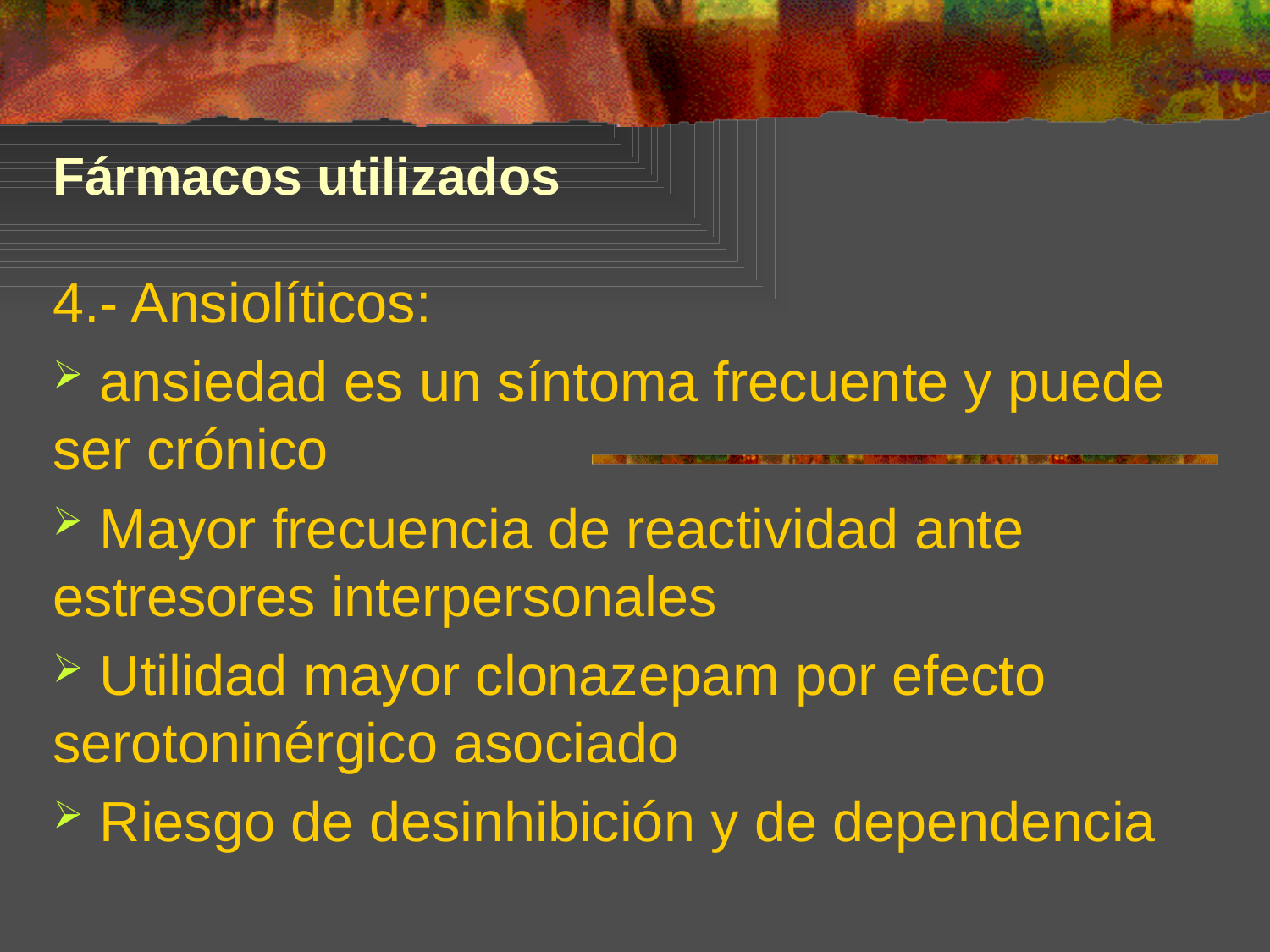

Fármacos utilizados

4.- Ansiolíticos:
 ansiedad es un síntoma frecuente y puede ser crónico
 Mayor frecuencia de reactividad ante estresores interpersonales
 Utilidad mayor clonazepam por efecto serotoninérgico asociado
 Riesgo de desinhibición y de dependencia
#